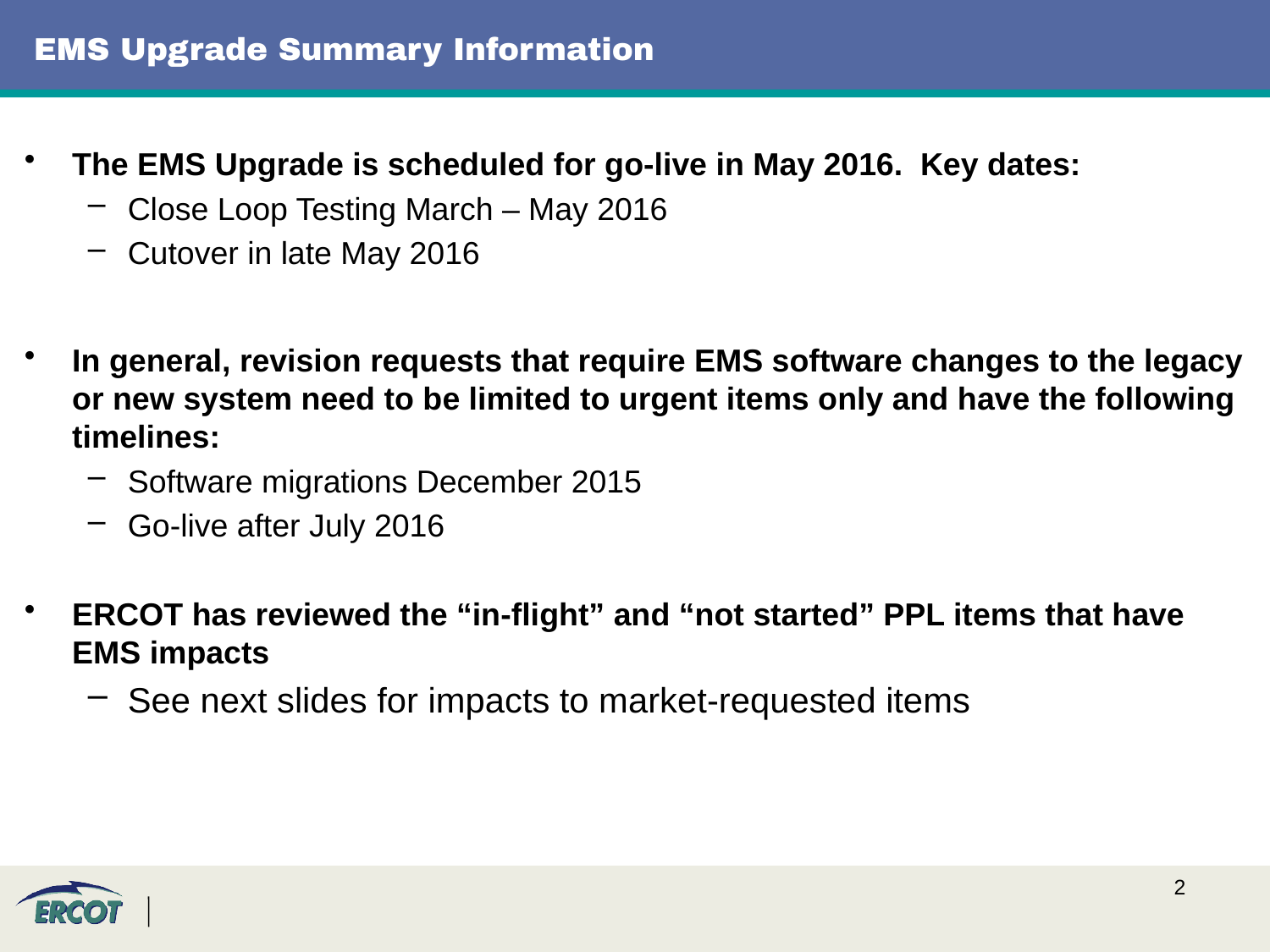

# EMS Upgrade Summary Information
The EMS Upgrade is scheduled for go-live in May 2016.  Key dates:
Close Loop Testing March – May 2016
Cutover in late May 2016

In general, revision requests that require EMS software changes to the legacy or new system need to be limited to urgent items only and have the following timelines:
Software migrations December 2015
Go-live after July 2016

ERCOT has reviewed the “in-flight” and “not started” PPL items that have EMS impacts
See next slides for impacts to market-requested items